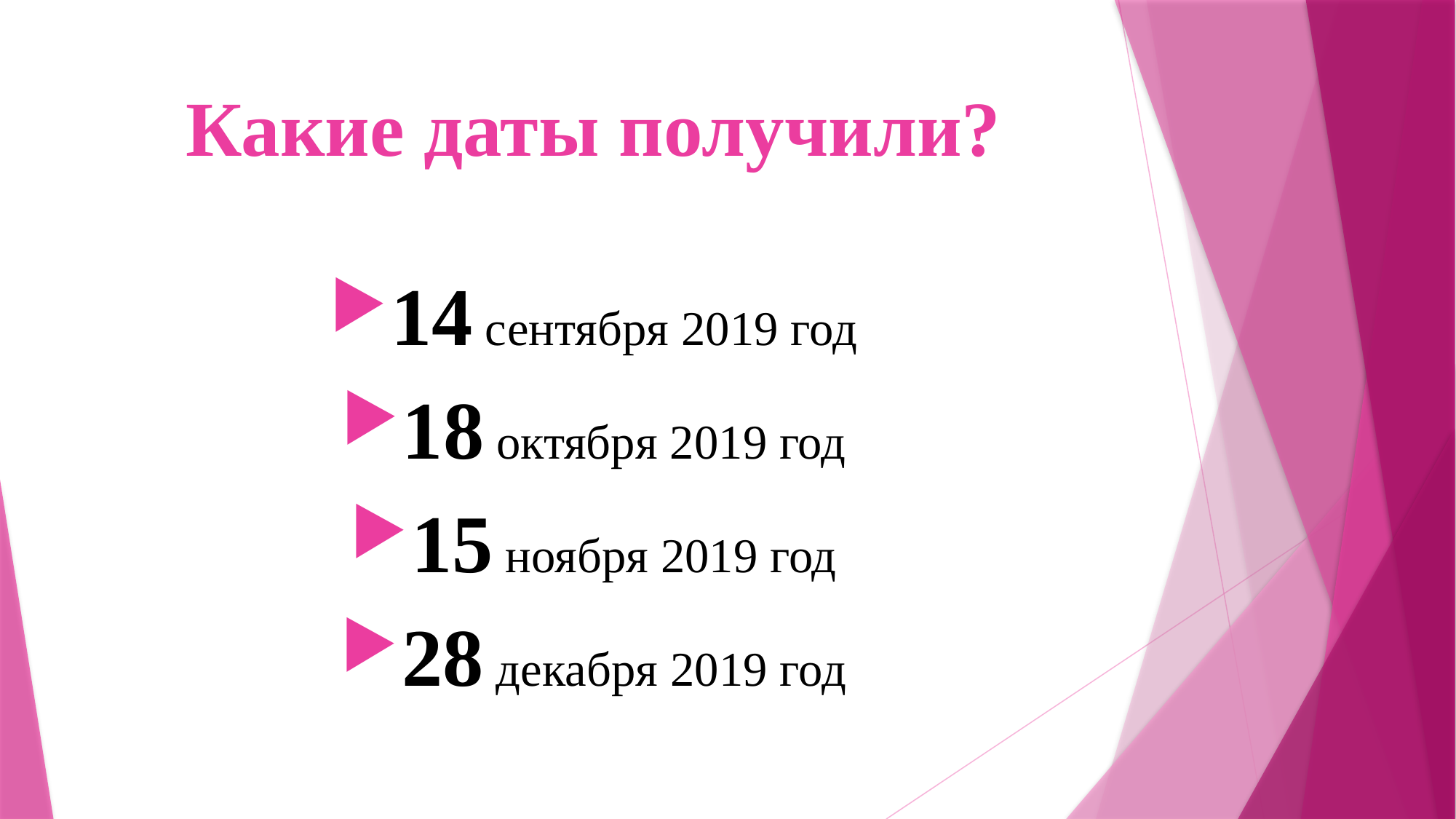

# Какие даты получили?
14 сентября 2019 год
18 октября 2019 год
15 ноября 2019 год
28 декабря 2019 год